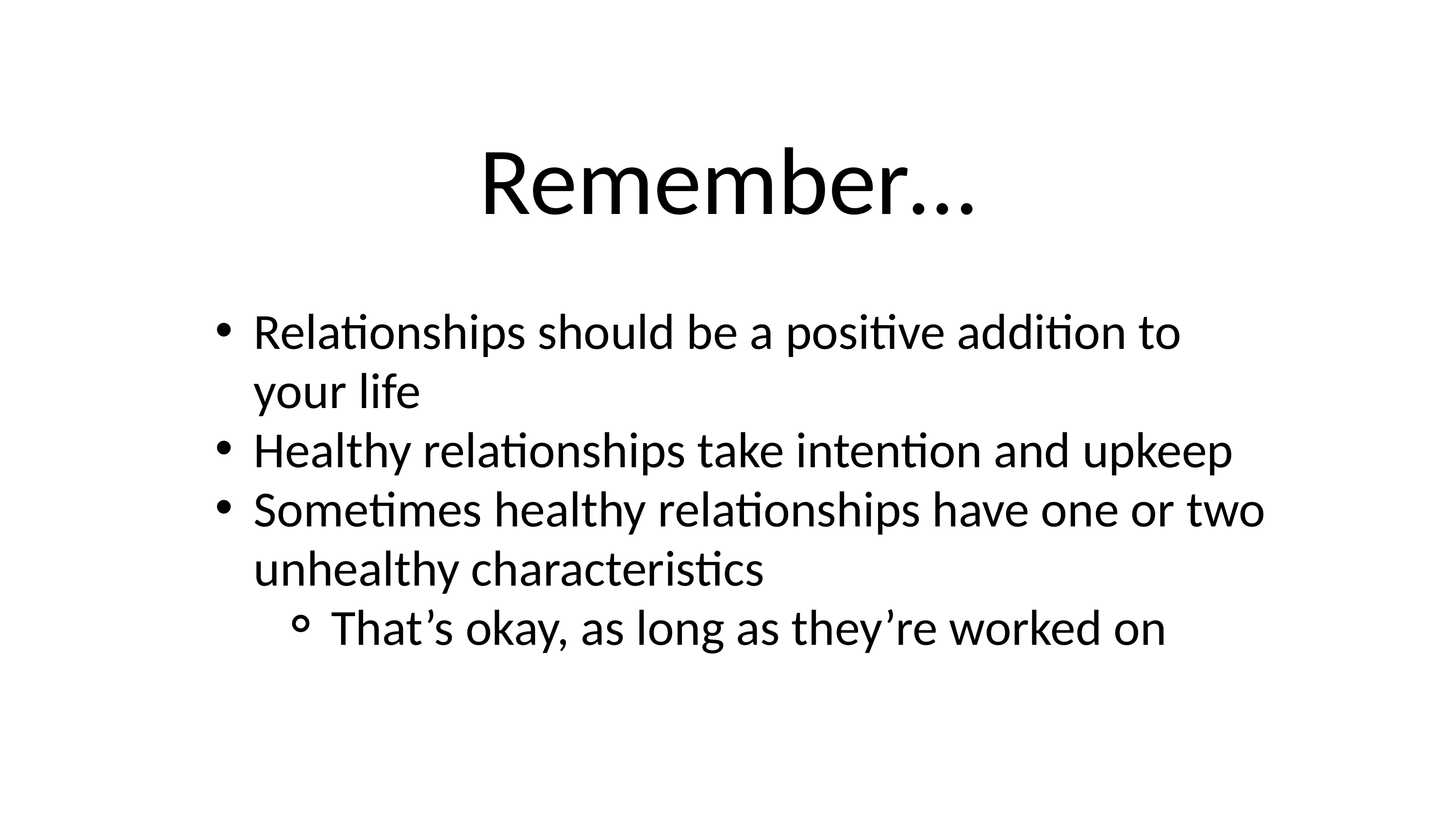

Remember…
Relationships should be a positive addition to your life
Healthy relationships take intention and upkeep
Sometimes healthy relationships have one or two unhealthy characteristics
That’s okay, as long as they’re worked on